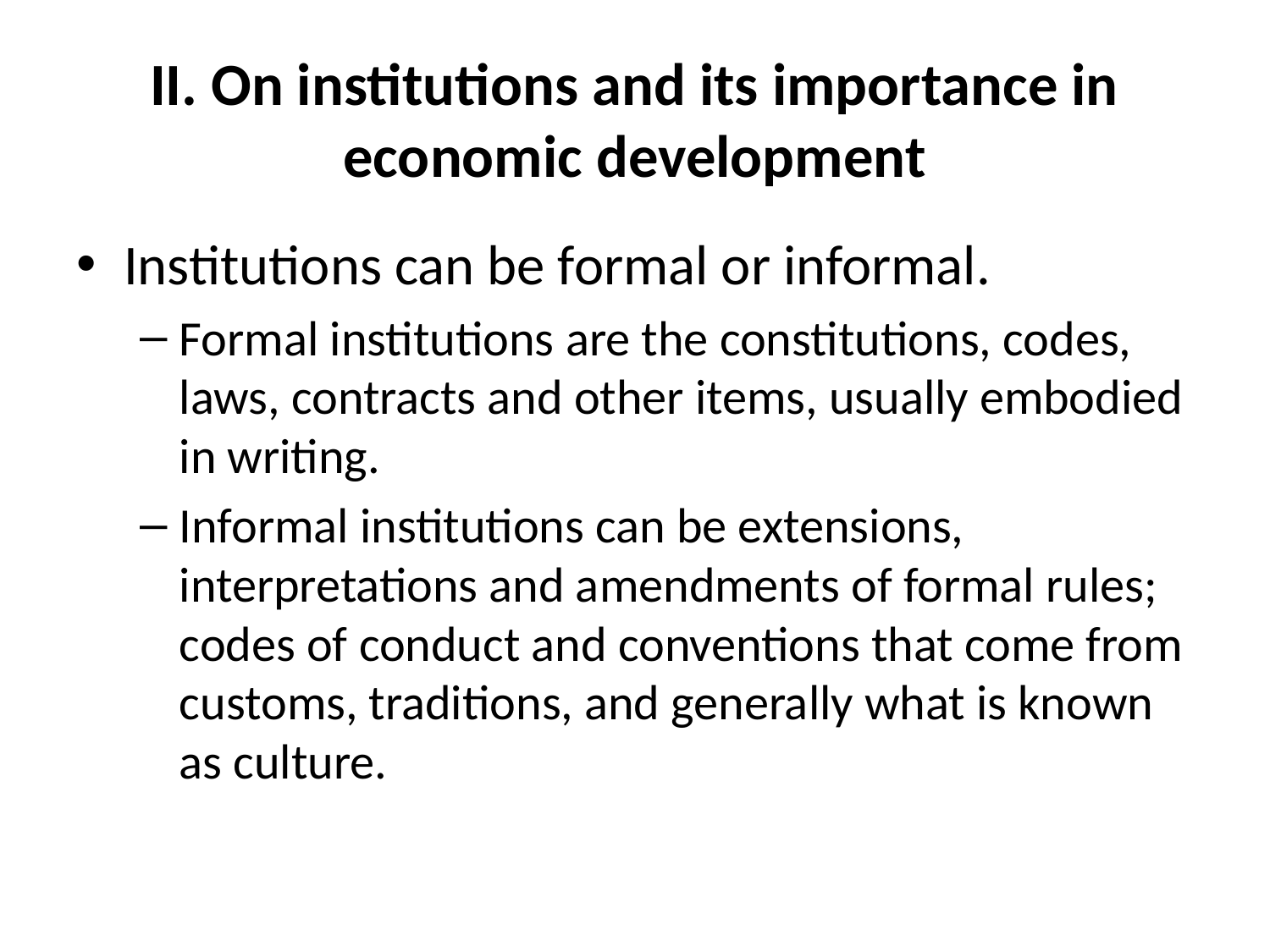

# II. On institutions and its importance in economic development
Institutions can be formal or informal.
Formal institutions are the constitutions, codes, laws, contracts and other items, usually embodied in writing.
Informal institutions can be extensions, interpretations and amendments of formal rules; codes of conduct and conventions that come from customs, traditions, and generally what is known as culture.